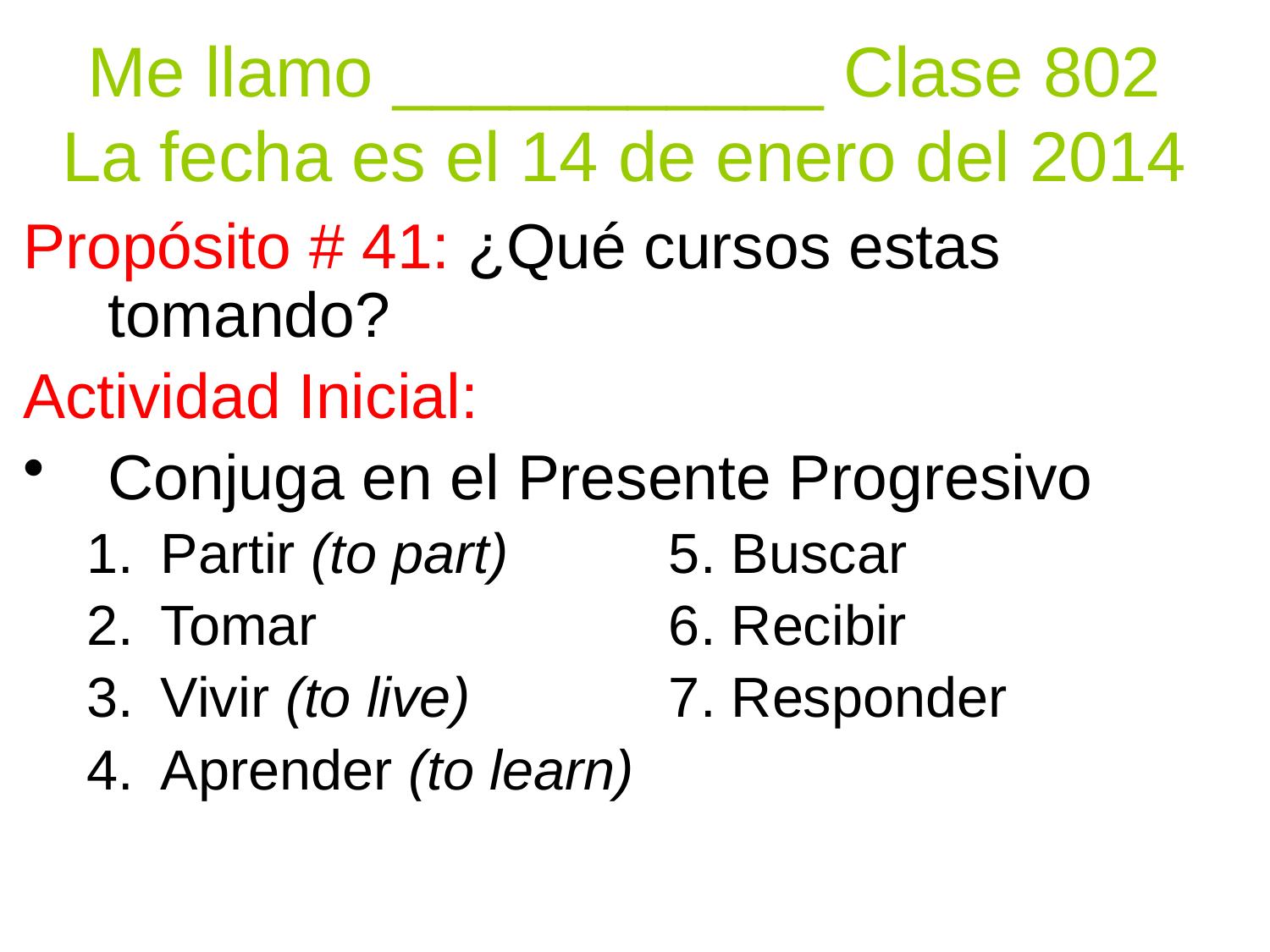

# Me llamo ___________ Clase 802 La fecha es el 14 de enero del 2014
Propósito # 41: ¿Qué cursos estas tomando?
Actividad Inicial:
Conjuga en el Presente Progresivo
Partir (to part)		5. Buscar
Tomar			6. Recibir
Vivir (to live)		7. Responder
Aprender (to learn)